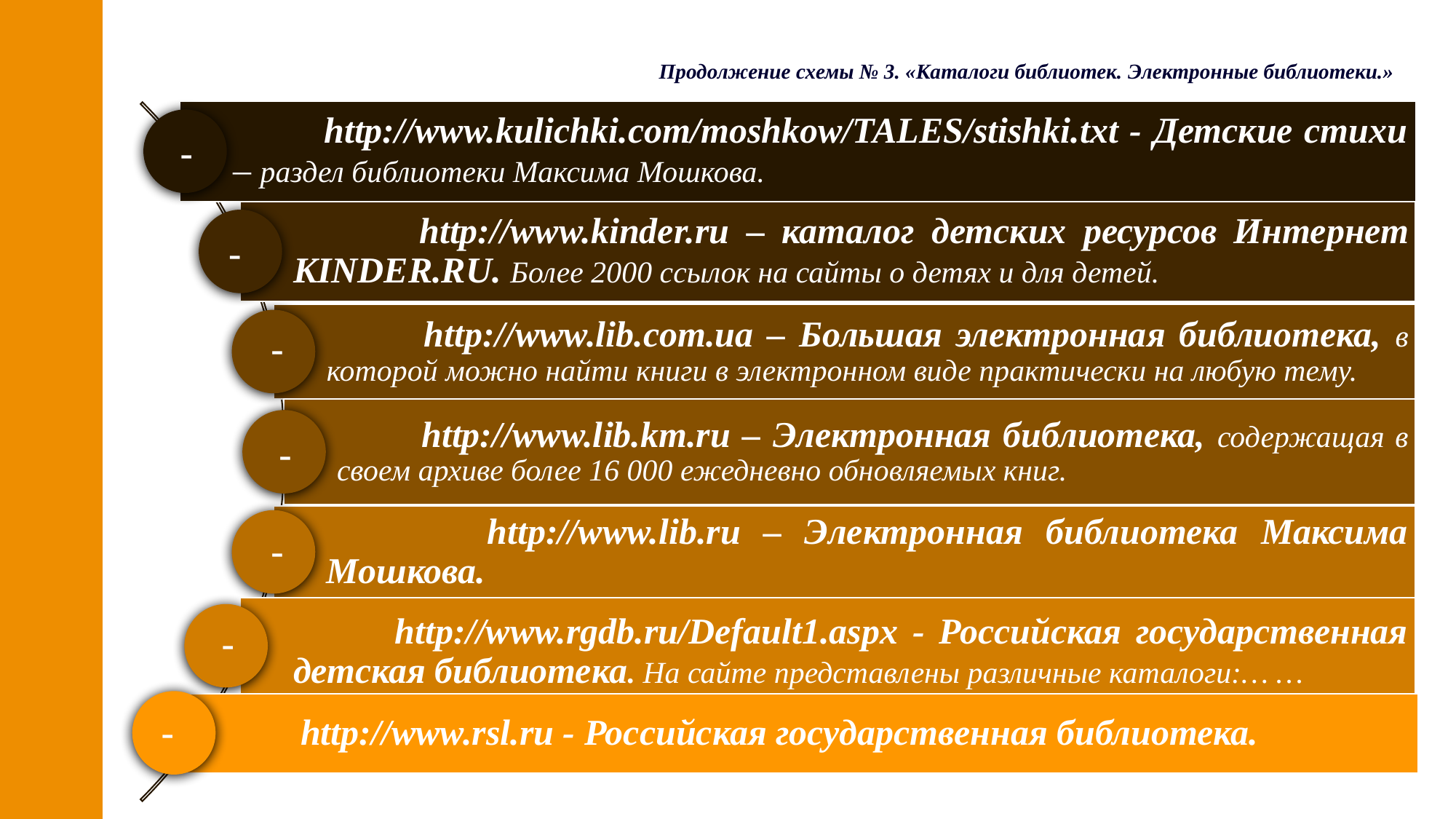

Продолжение схемы № 3. «Каталоги библиотек. Электронные библиотеки.»
        http://www.kulichki.com/moshkow/TALES/stishki.txt - Детские стихи – раздел библиотеки Максима Мошкова.
        http://www.kinder.ru – каталог детских ресурсов Интернет KINDER.RU. Более 2000 ссылок на сайты о детях и для детей.
       http://www.lib.com.ua – Большая электронная библиотека, в которой можно найти книги в электронном виде практически на любую тему.
       http://www.lib.km.ru – Электронная библиотека, содержащая в своем архиве более 16 000 ежедневно обновляемых книг.
       http://www.lib.ru – Электронная библиотека Максима Мошкова.
       http://www.rgdb.ru/Default1.aspx - Российская государственная детская библиотека. На сайте представлены различные каталоги:… …
       http://www.rsl.ru - Российская государственная библиотека.
-
-
-
-
-
-
-